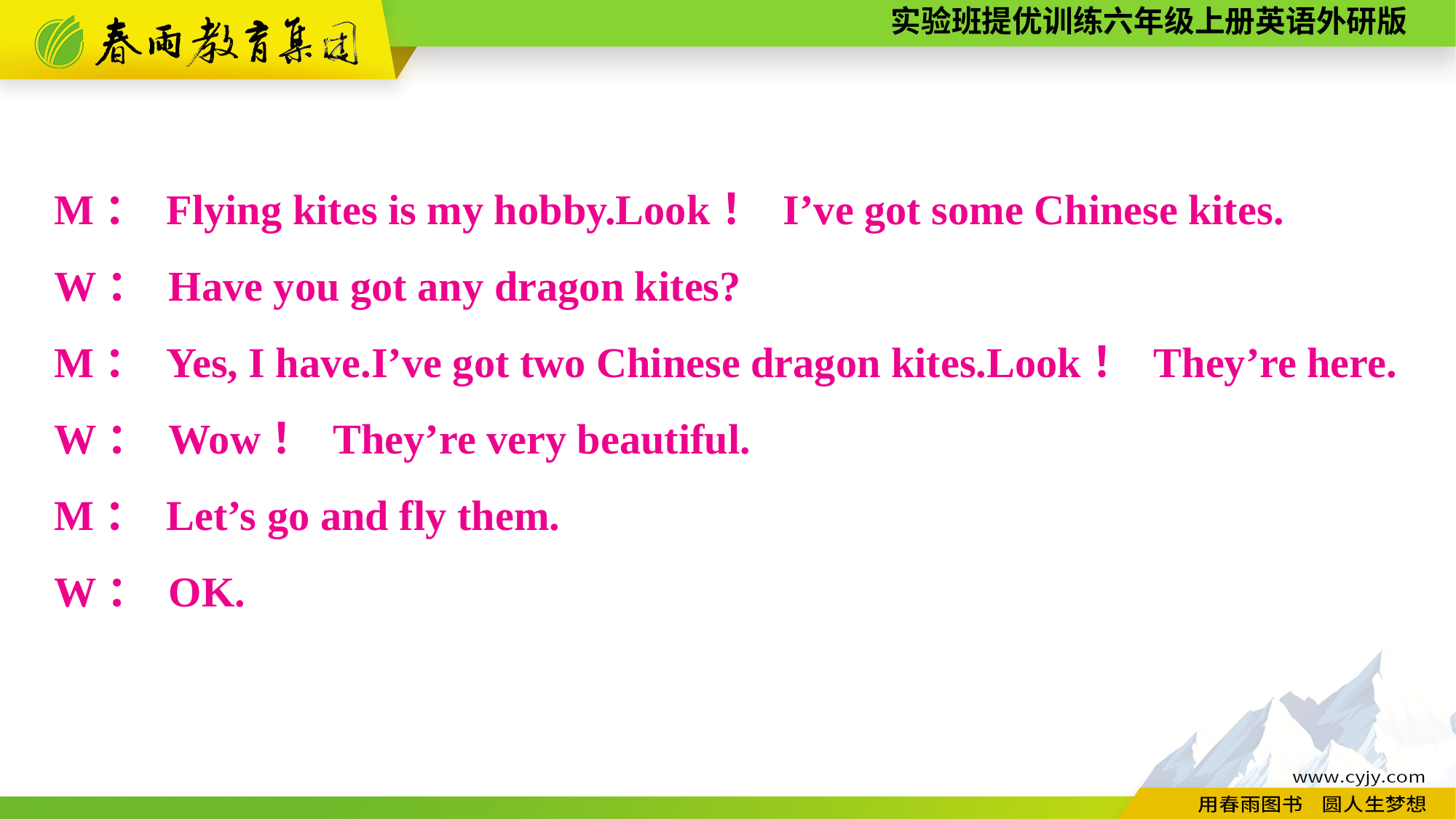

M： Flying kites is my hobby.Look！ I’ve got some Chinese kites.
W： Have you got any dragon kites?
M： Yes, I have.I’ve got two Chinese dragon kites.Look！ They’re here.
W： Wow！ They’re very beautiful.
M： Let’s go and fly them.
W： OK.